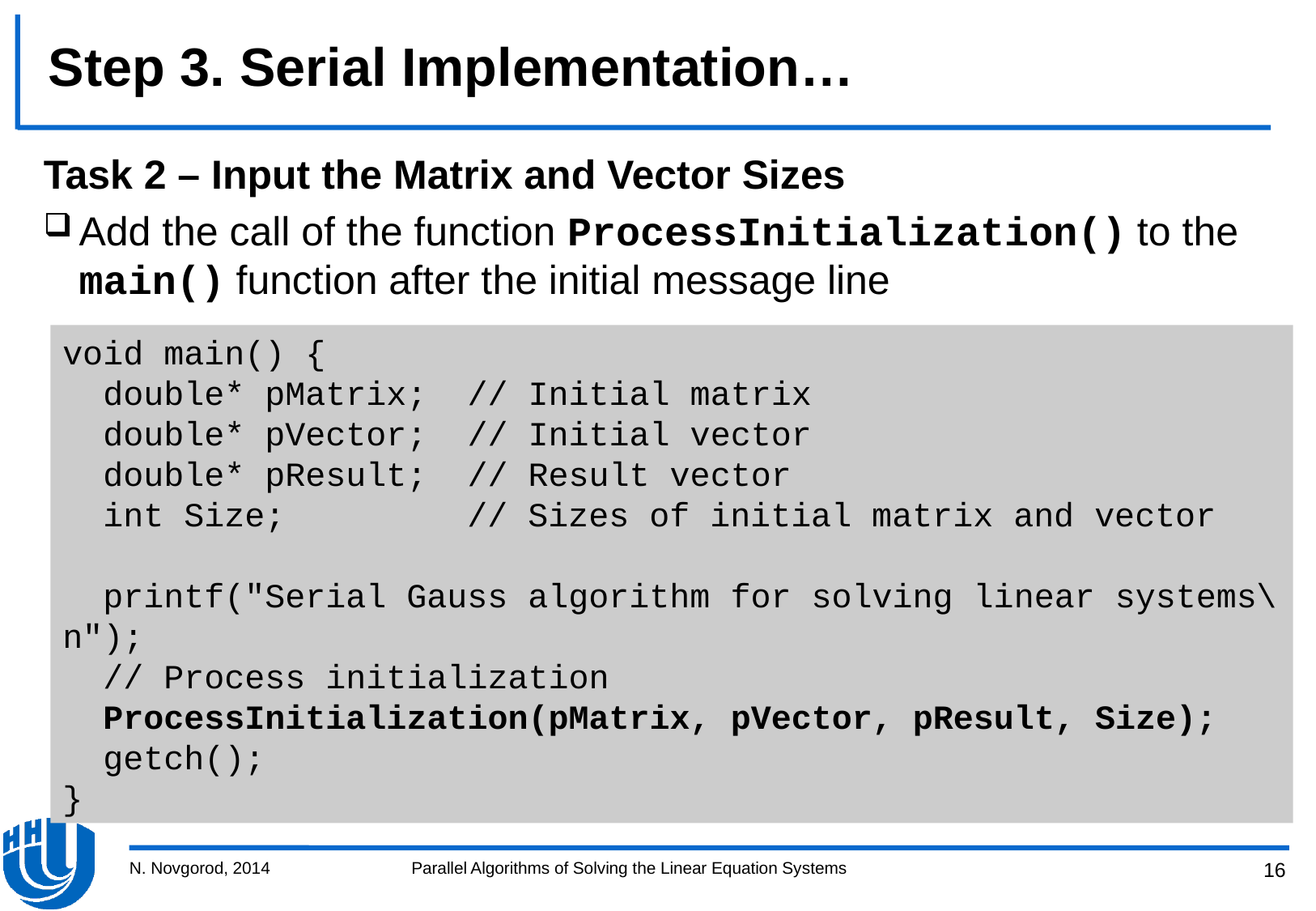

# Step 3. Serial Implementation…
Task 2 – Input the Matrix and Vector Sizes
Add the call of the function ProcessInitialization() to the main() function after the initial message line
void main() {
  double* pMatrix;  // Initial matrix
  double* pVector;  // Initial vector
  double* pResult;  // Result vector
  int Size;	        // Sizes of initial matrix and vector

  printf("Serial Gauss algorithm for solving linear systems\n");
  // Process initialization
  ProcessInitialization(pMatrix, pVector, pResult, Size);
  getch();
}
N. Novgorod, 2014
Parallel Algorithms of Solving the Linear Equation Systems
16